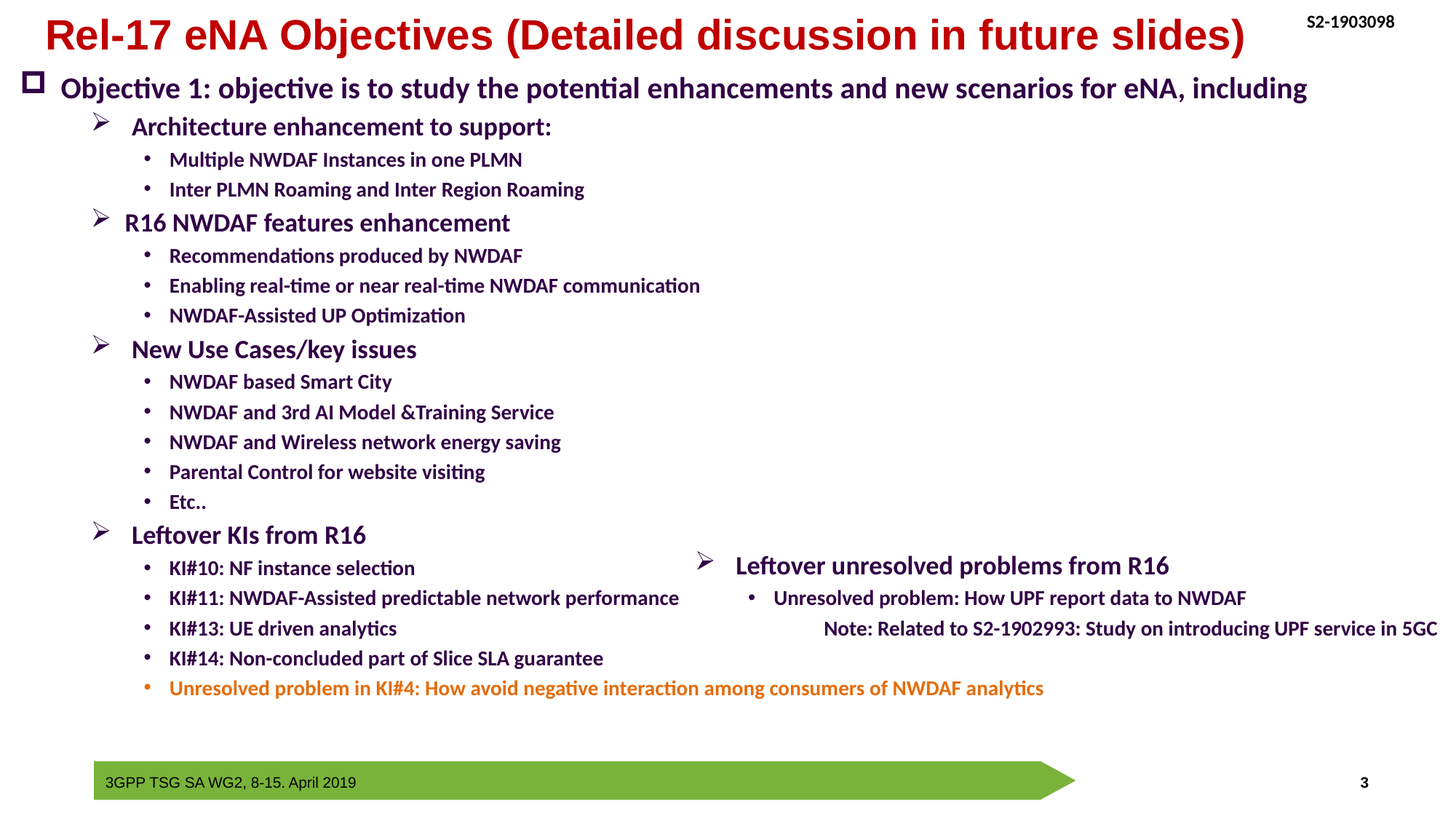

Rel-17 eNA Objectives (Detailed discussion in future slides)
Objective 1: objective is to study the potential enhancements and new scenarios for eNA, including
Architecture enhancement to support:
Multiple NWDAF Instances in one PLMN
Inter PLMN Roaming and Inter Region Roaming
R16 NWDAF features enhancement
Recommendations produced by NWDAF
Enabling real-time or near real-time NWDAF communication
NWDAF-Assisted UP Optimization
New Use Cases/key issues
NWDAF based Smart City
NWDAF and 3rd AI Model &Training Service
NWDAF and Wireless network energy saving
Parental Control for website visiting
Etc..
Leftover KIs from R16
KI#10: NF instance selection
KI#11: NWDAF-Assisted predictable network performance
KI#13: UE driven analytics
KI#14: Non-concluded part of Slice SLA guarantee
Unresolved problem in KI#4: How avoid negative interaction among consumers of NWDAF analytics

Leftover unresolved problems from R16
Unresolved problem: How UPF report data to NWDAF
                Note: Related to S2-1902993: Study on introducing UPF service in 5GC